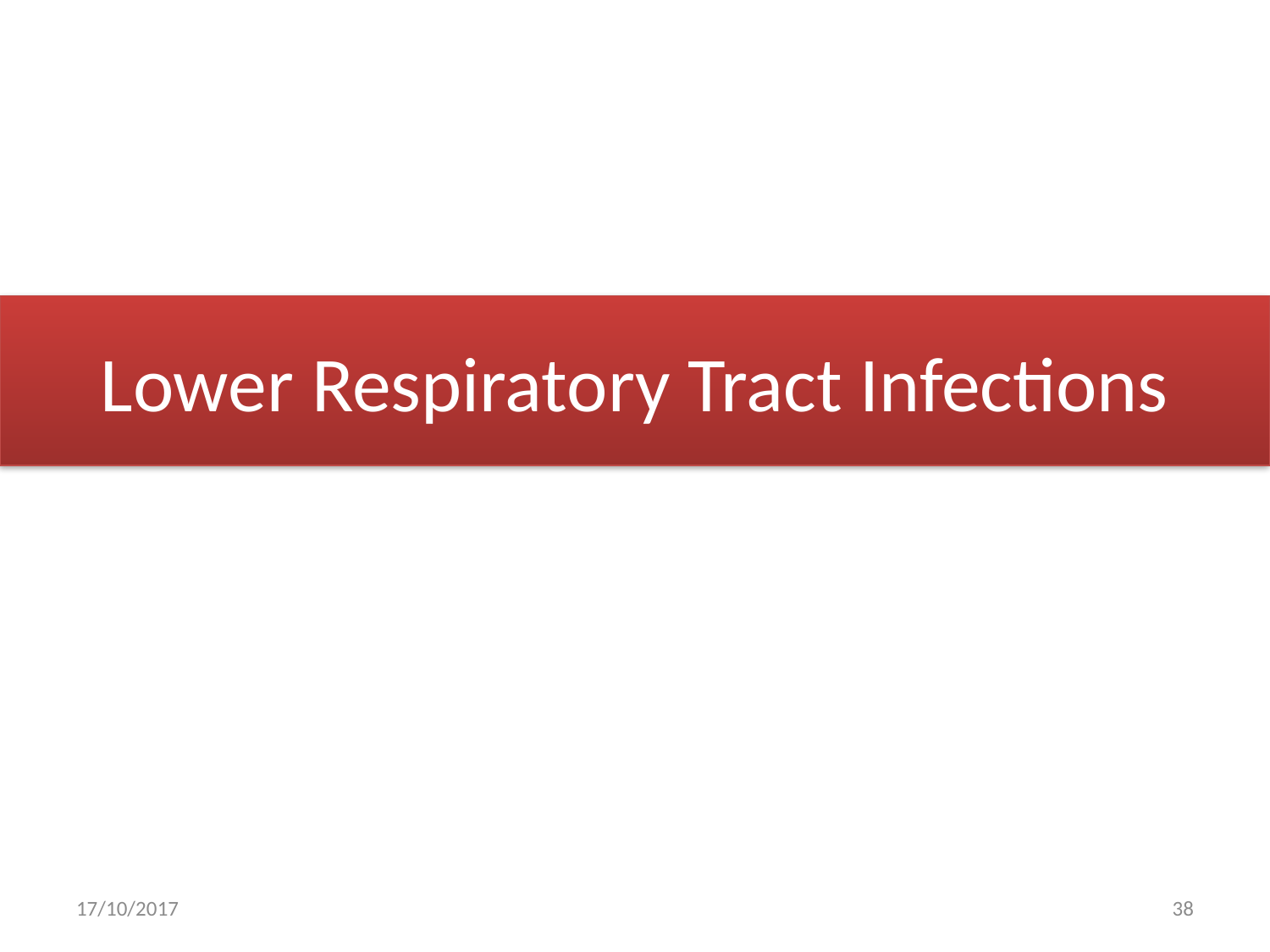

# Lower Respiratory Tract Infections
17/10/2017
38